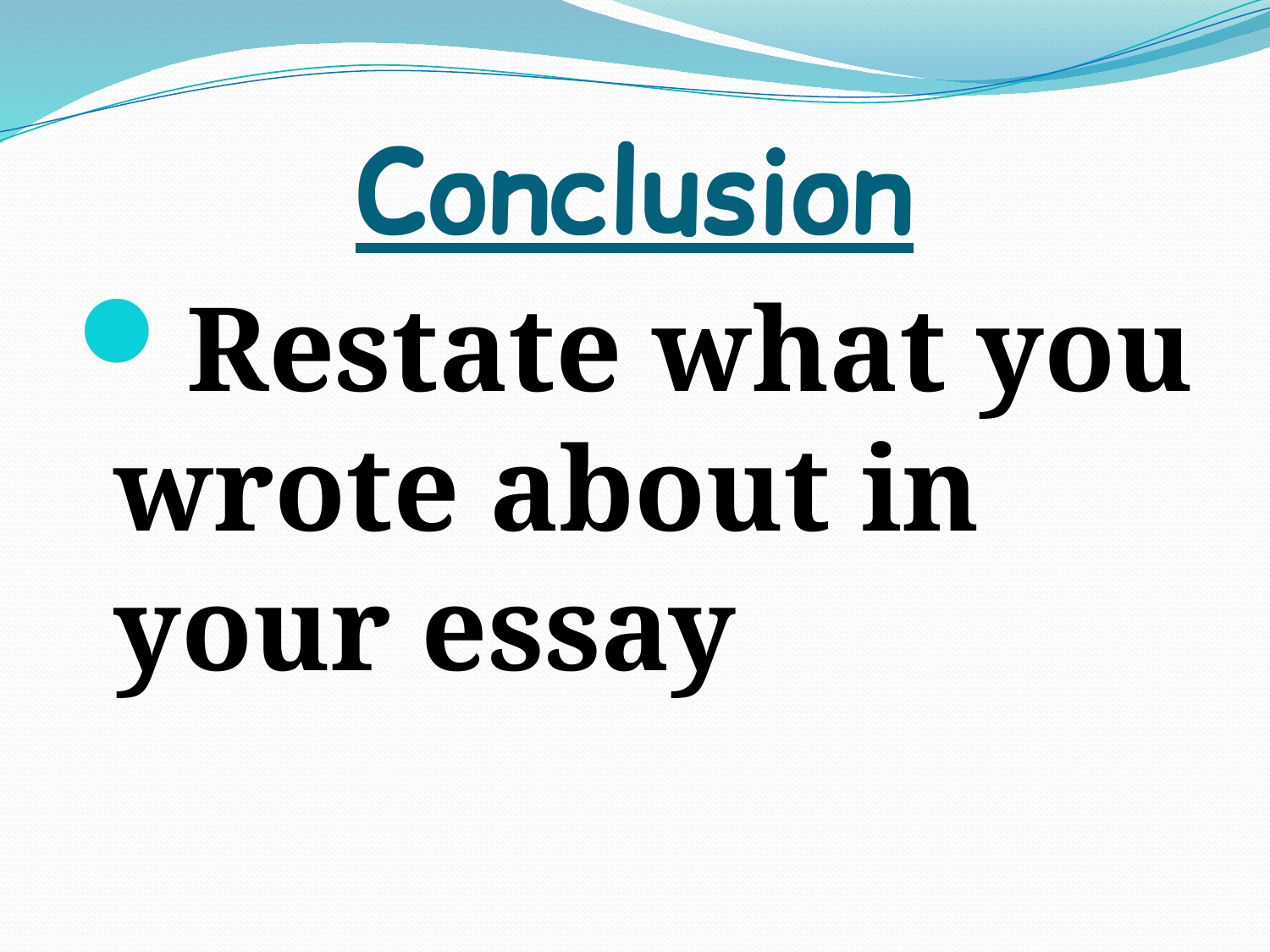

# Conclusion
Restate what you wrote about in your essay